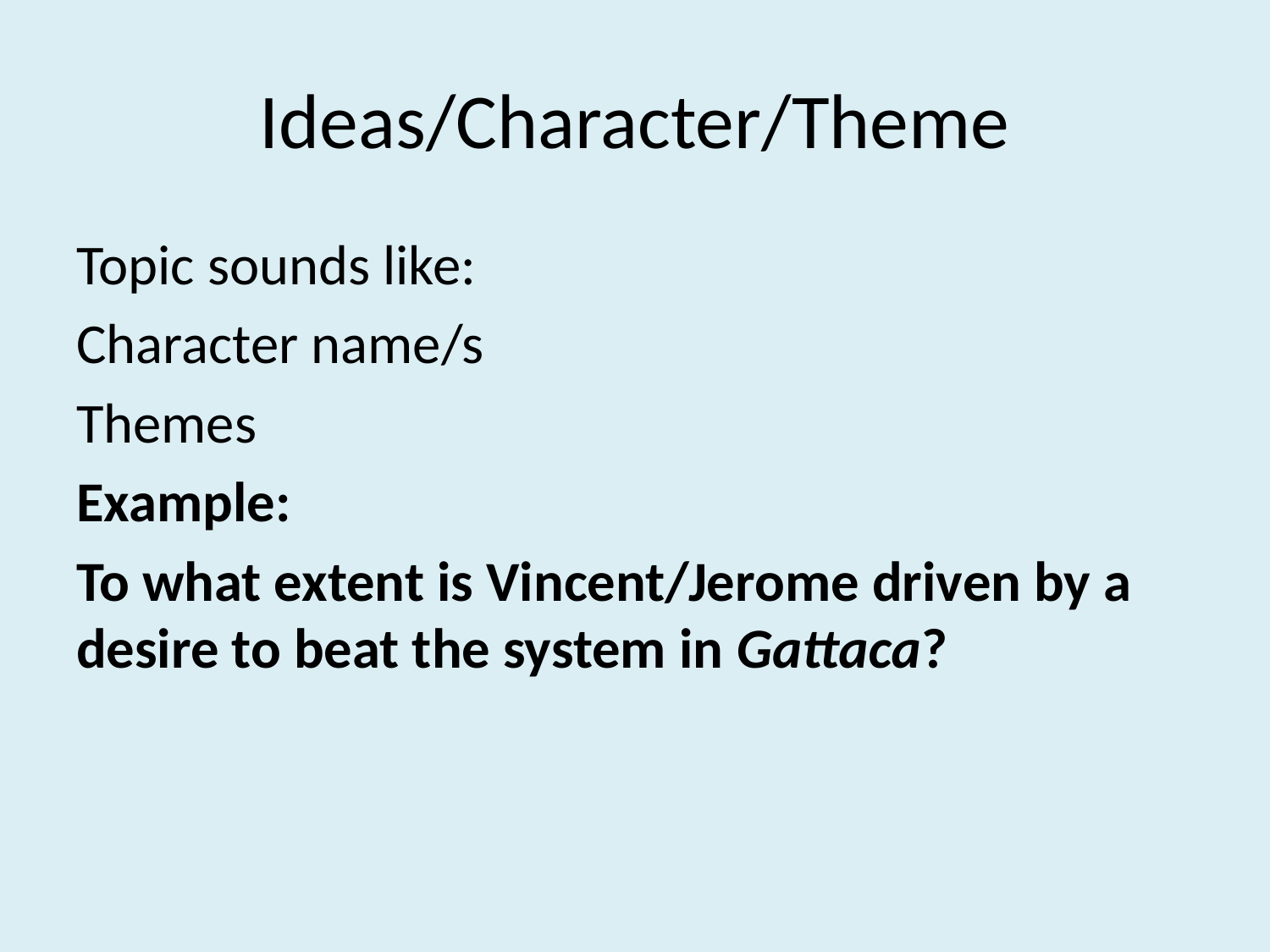

# Ideas/Character/Theme
Topic sounds like:
Character name/s
Themes
Example:
To what extent is Vincent/Jerome driven by a desire to beat the system in Gattaca?